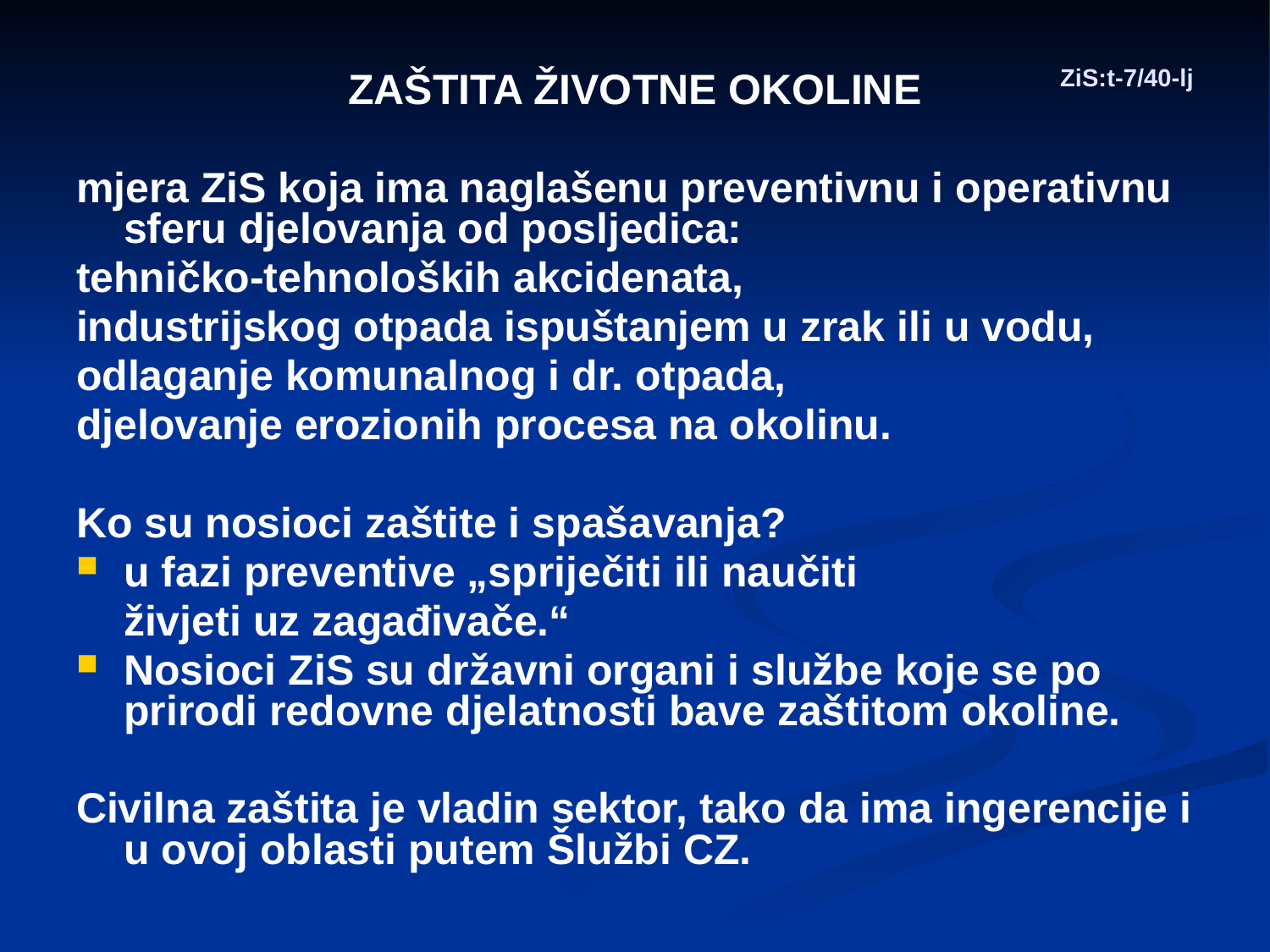

# ZiS:t-7/40-lj
ZAŠTITA ŽIVOTNE OKOLINE

mjera ZiS koja ima naglašenu preventivnu i operativnu sferu djelovanja od posljedica:
tehničko-tehnoloških akcidenata,
industrijskog otpada ispuštanjem u zrak ili u vodu,
odlaganje komunalnog i dr. otpada,
djelovanje erozionih procesa na okolinu.

Ko su nosioci zaštite i spašavanja?
u fazi preventive „spriječiti ili naučiti
    živjeti uz zagađivače.“
Nosioci ZiS su državni organi i službe koje se po prirodi redovne djelatnosti bave zaštitom okoline.

Civilna zaštita je vladin sektor, tako da ima ingerencije i u ovoj oblasti putem Šlužbi CZ.